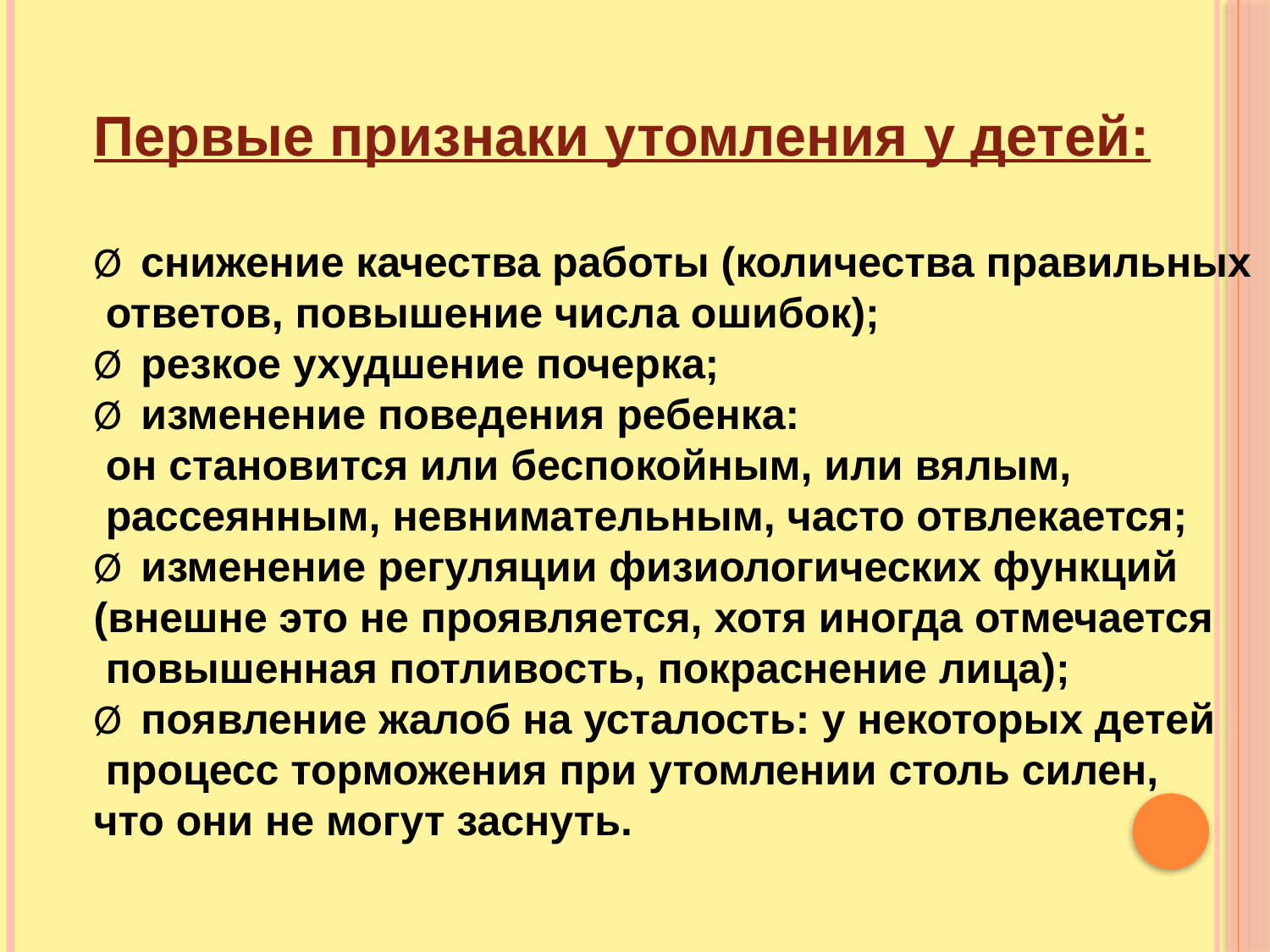

#
Первые признаки утомления у детей:

Ø  снижение качества работы (количества правильных
 ответов, повышение числа ошибок);
Ø  резкое ухудшение почерка;
Ø  изменение поведения ребенка:
 он становится или беспокойным, или вялым,
 рассеянным, невнимательным, часто отвлекается;
Ø  изменение регуляции физиологических функций
(внешне это не проявляется, хотя иногда отмечается
 повышенная потливость, покраснение лица);
Ø  появление жалоб на усталость: у некоторых детей
 процесс торможения при утомлении столь силен,
что они не могут заснуть.